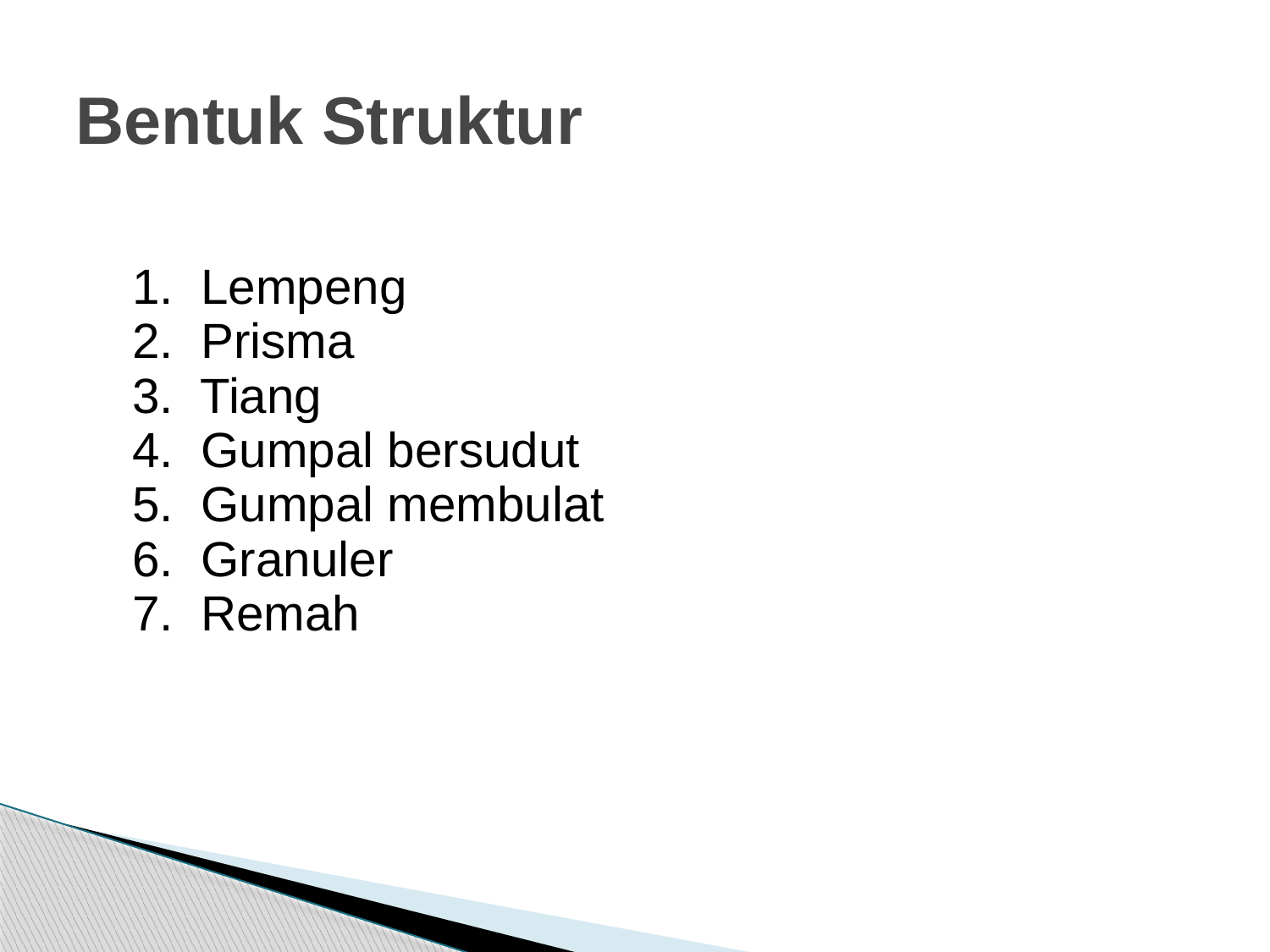

# Bentuk Struktur

   1.  Lempeng
   2.  Prisma
   3.  Tiang
   4.  Gumpal bersudut
   5.  Gumpal membulat
   6.  Granuler
   7.  Remah